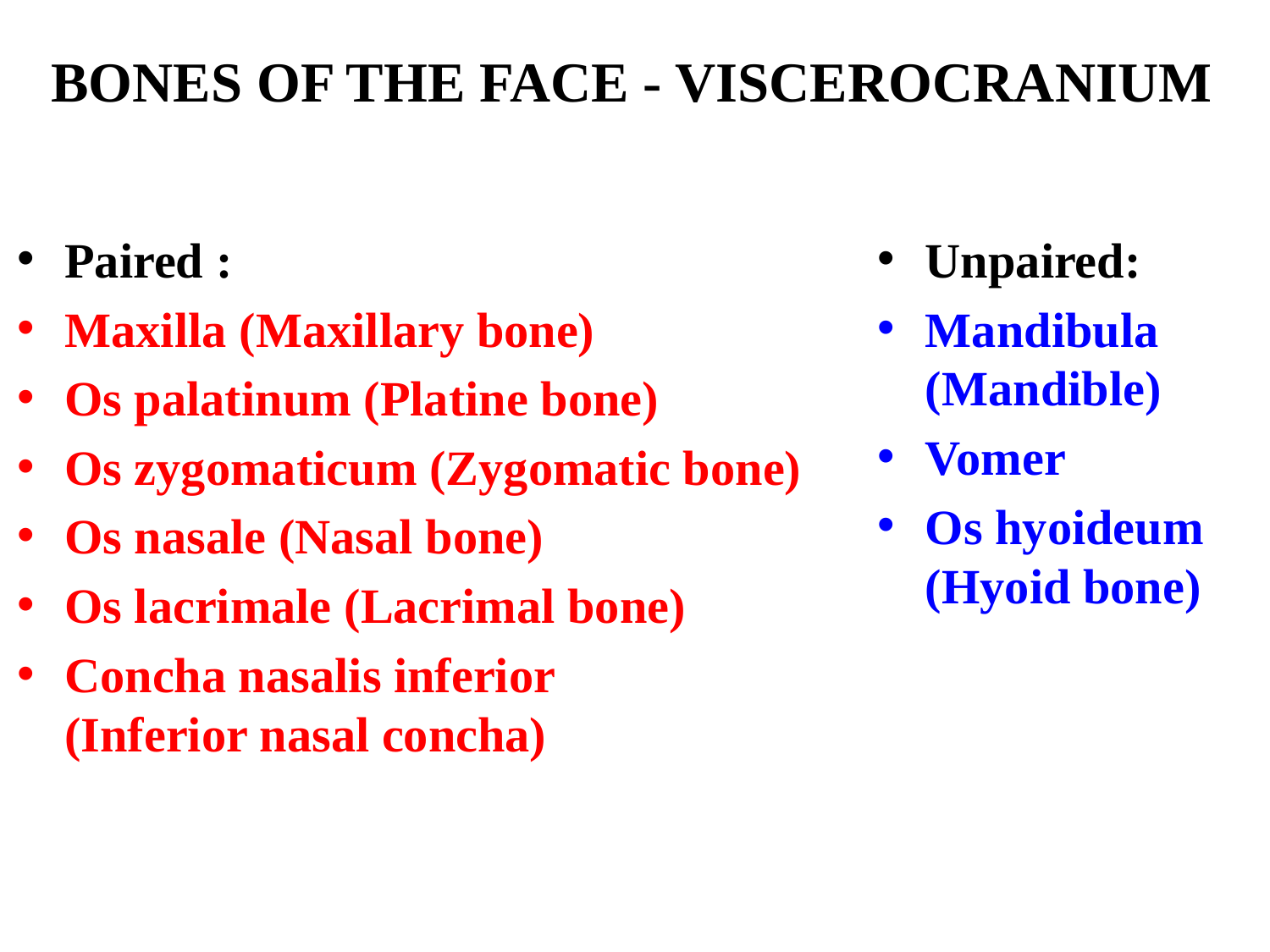

# BONES OF THE FACE - VISCEROCRANIUM
Unpaired:
Mandibula (Mandible)
Vomer
Os hyoideum
(Hyoid bone)
Paired :
Maxilla (Maxillary bone)
Os palatinum (Platine bone)
Os zygomaticum (Zygomatic bone)
Os nasale (Nasal bone)
Os lacrimale (Lacrimal bone)
Concha nasalis inferior
(Inferior nasal concha)